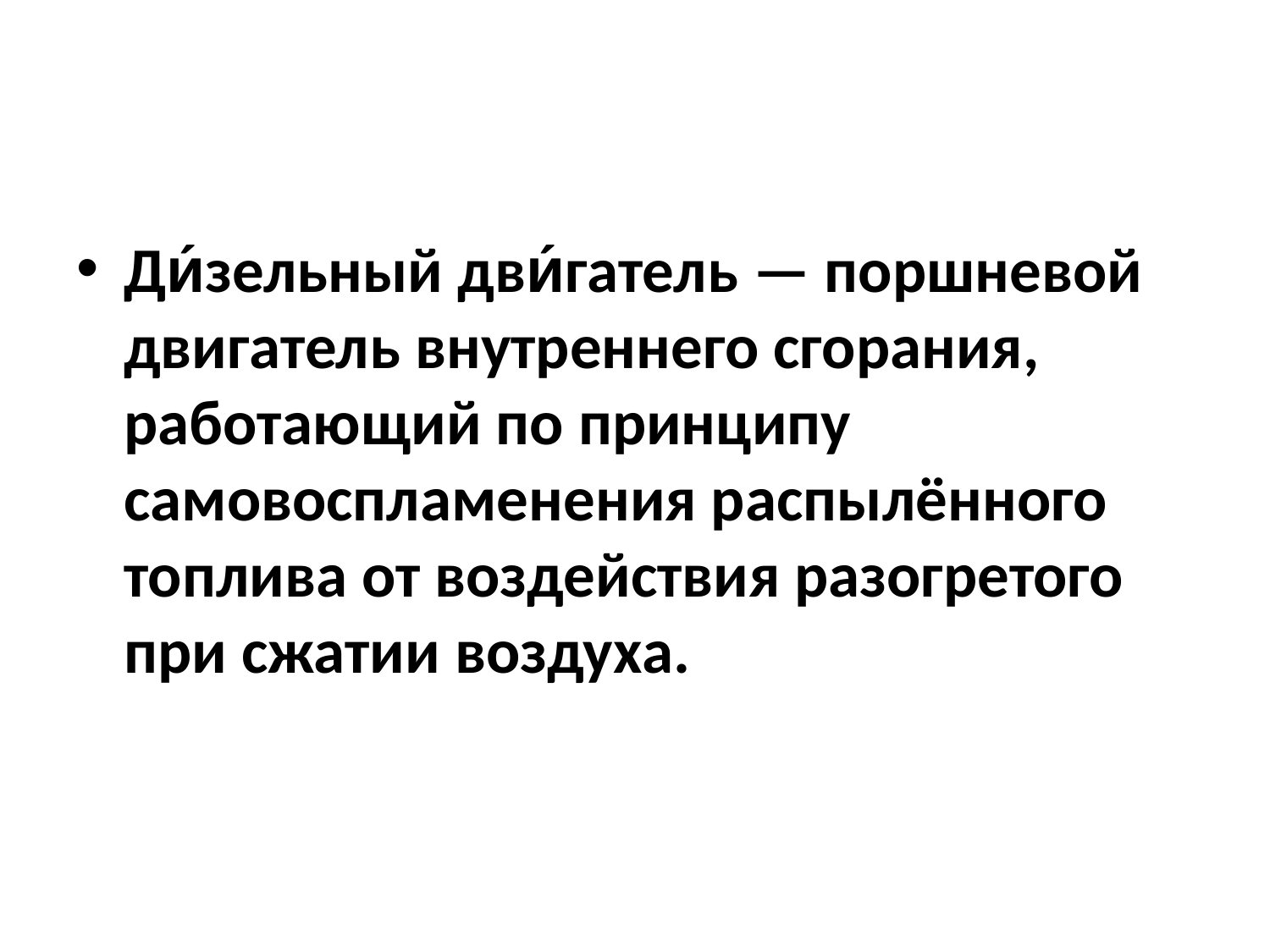

Ди́зельный дви́гатель — поршневой двигатель внутреннего сгорания, работающий по принципу самовоспламенения распылённого топлива от воздействия разогретого при сжатии воздуха.